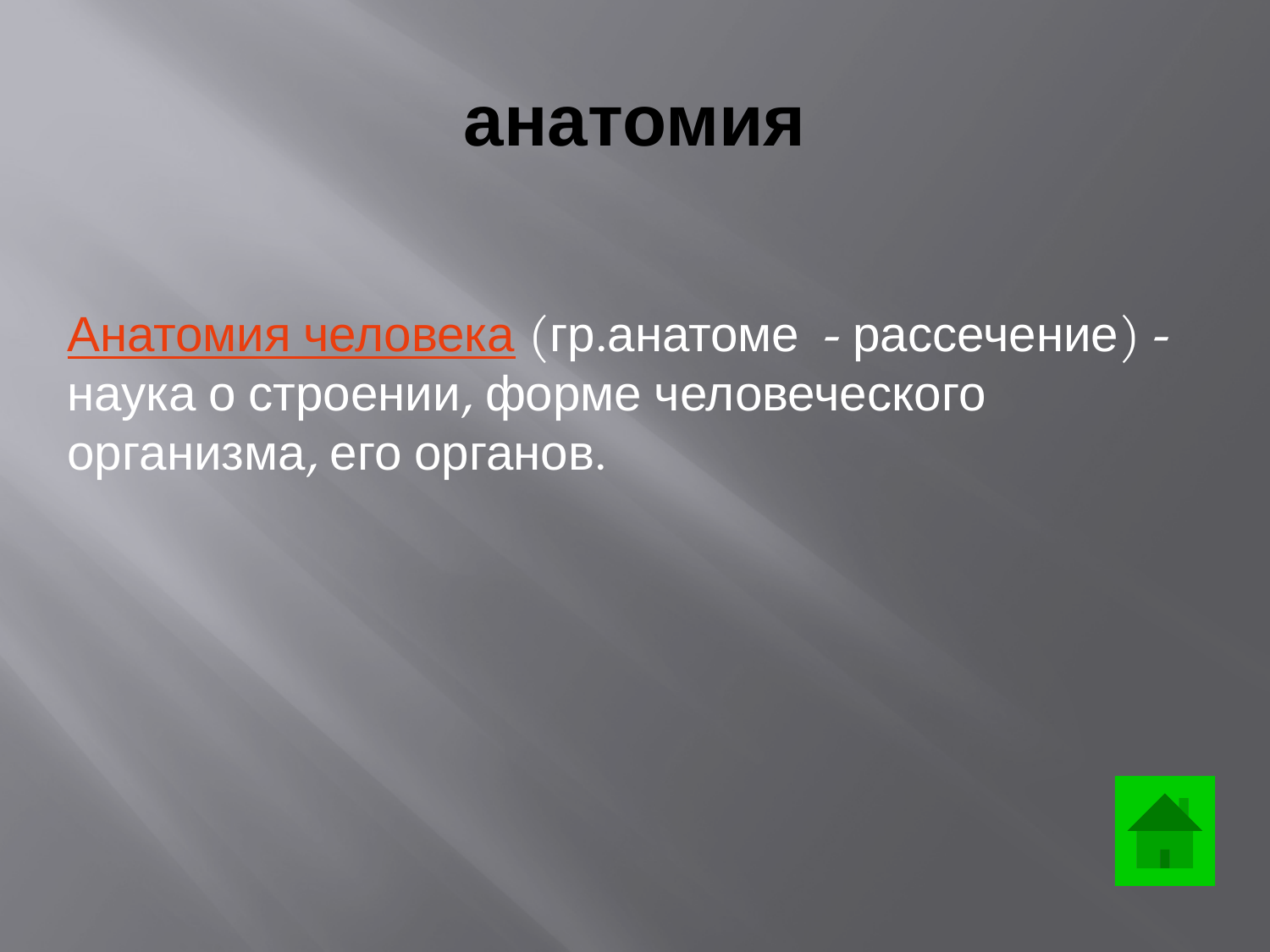

# анатомия
Анатомия человека (гр.анатоме  - рассечение) -  наука о строении, форме человеческого организма, его органов.